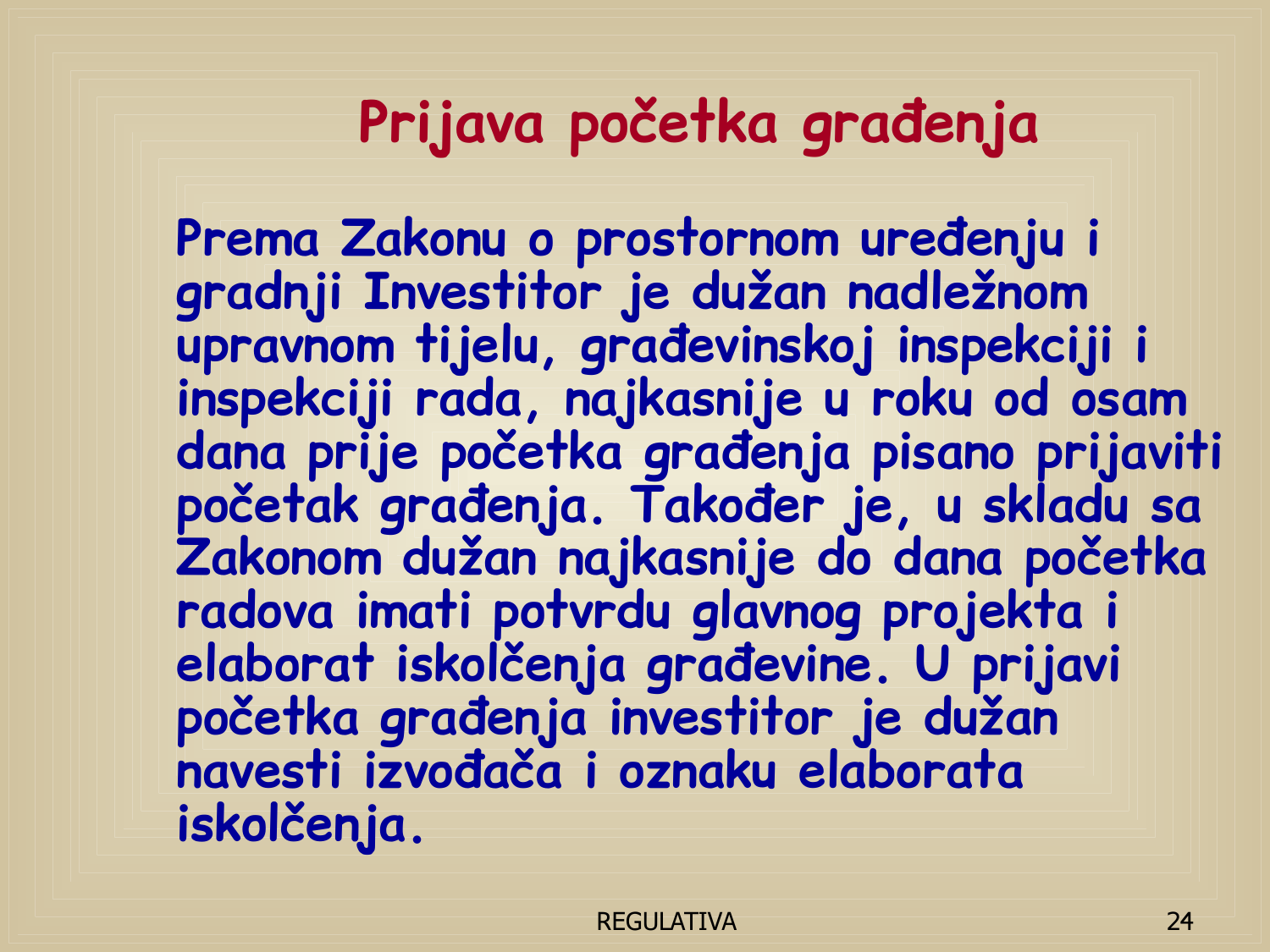

# Prijava početka građenja
Prema Zakonu o prostornom uređenju i gradnji Investitor je dužan nadležnom upravnom tijelu, građevinskoj inspekciji i inspekciji rada, najkasnije u roku od osam dana prije početka građenja pisano prijaviti početak građenja. Također je, u skladu sa Zakonom dužan najkasnije do dana početka radova imati potvrdu glavnog projekta i elaborat iskolčenja građevine. U prijavi početka građenja investitor je dužan navesti izvođača i oznaku elaborata iskolčenja.
REGULATIVA
24